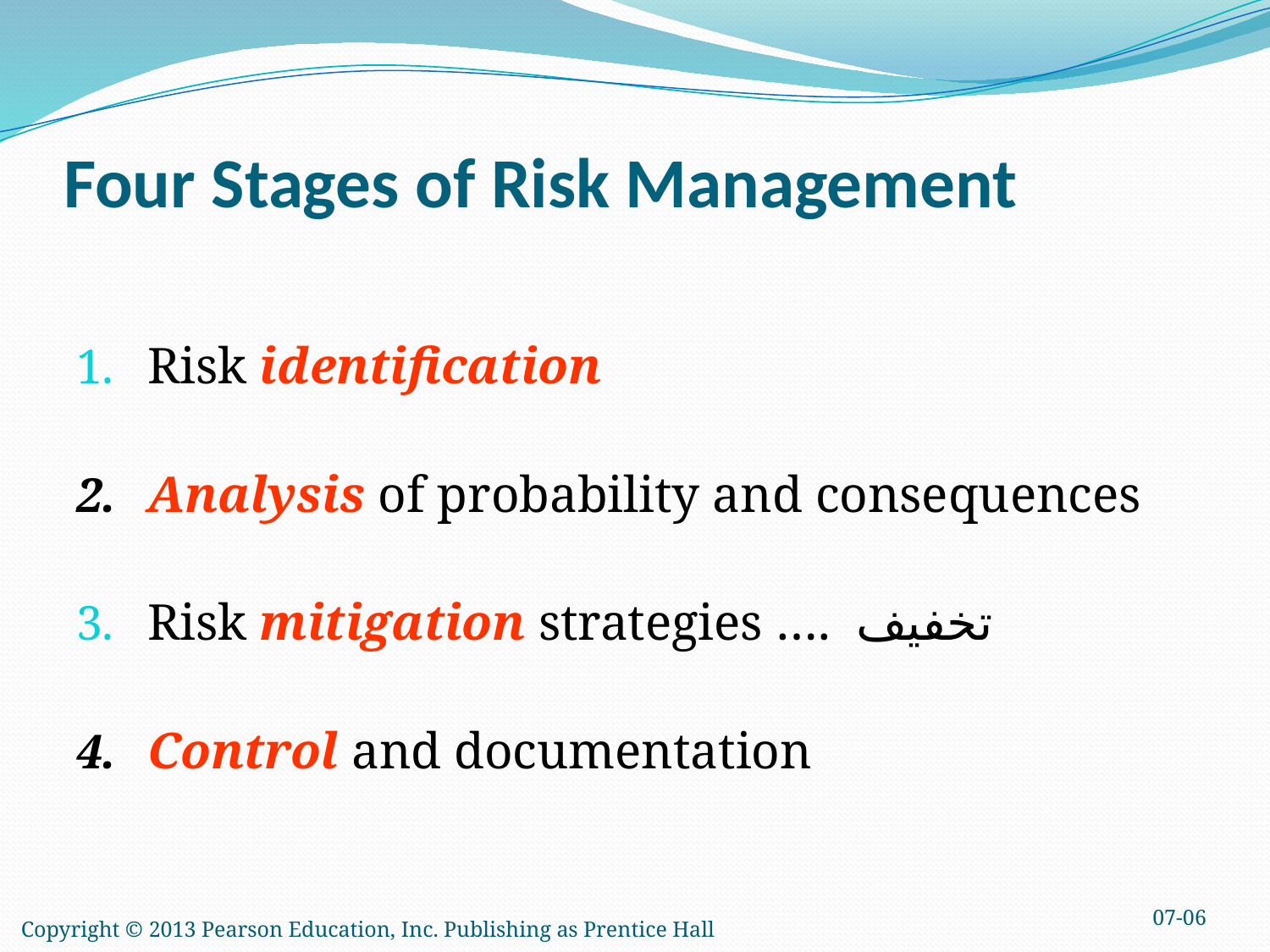

# Four Stages of Risk Management
Risk identification
Analysis of probability and consequences
Risk mitigation strategies ….  تخفيف
Control and documentation
07-06